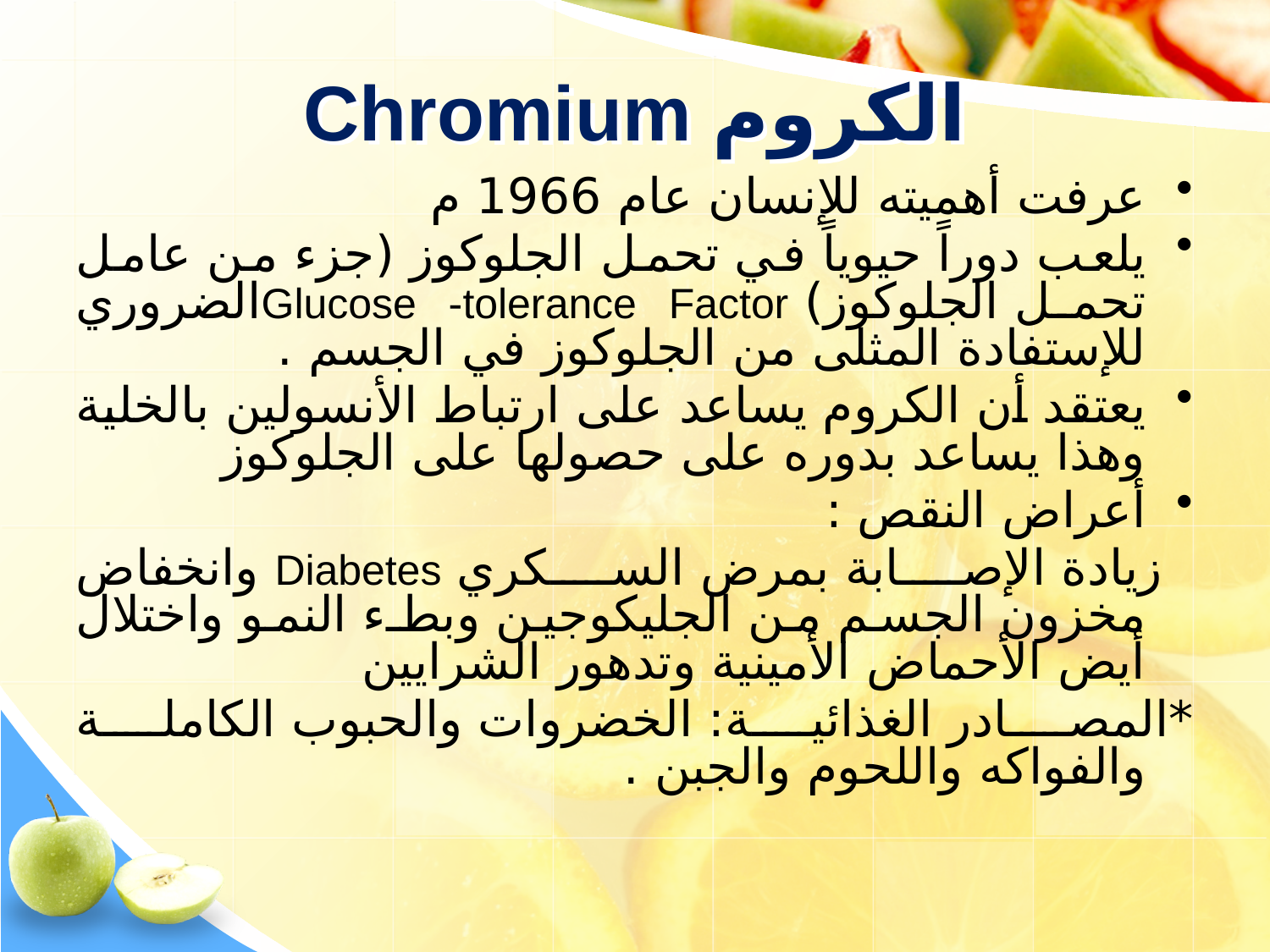

# الكروم Chromium
عرفت أهميته للإنسان عام 1966 م
يلعب دوراً حيوياً في تحمل الجلوكوز (جزء من عامل تحمل الجلوكوز) Glucose -tolerance Factorالضروري للإستفادة المثلى من الجلوكوز في الجسم .
يعتقد أن الكروم يساعد على ارتباط الأنسولين بالخلية وهذا يساعد بدوره على حصولها على الجلوكوز
أعراض النقص :
  زيادة الإصابة بمرض السكري Diabetes وانخفاض مخزون الجسم من الجليكوجين وبطء النمو واختلال أيض الأحماض الأمينية وتدهور الشرايين
*المصادر الغذائية: الخضروات والحبوب الكاملة والفواكه واللحوم والجبن .